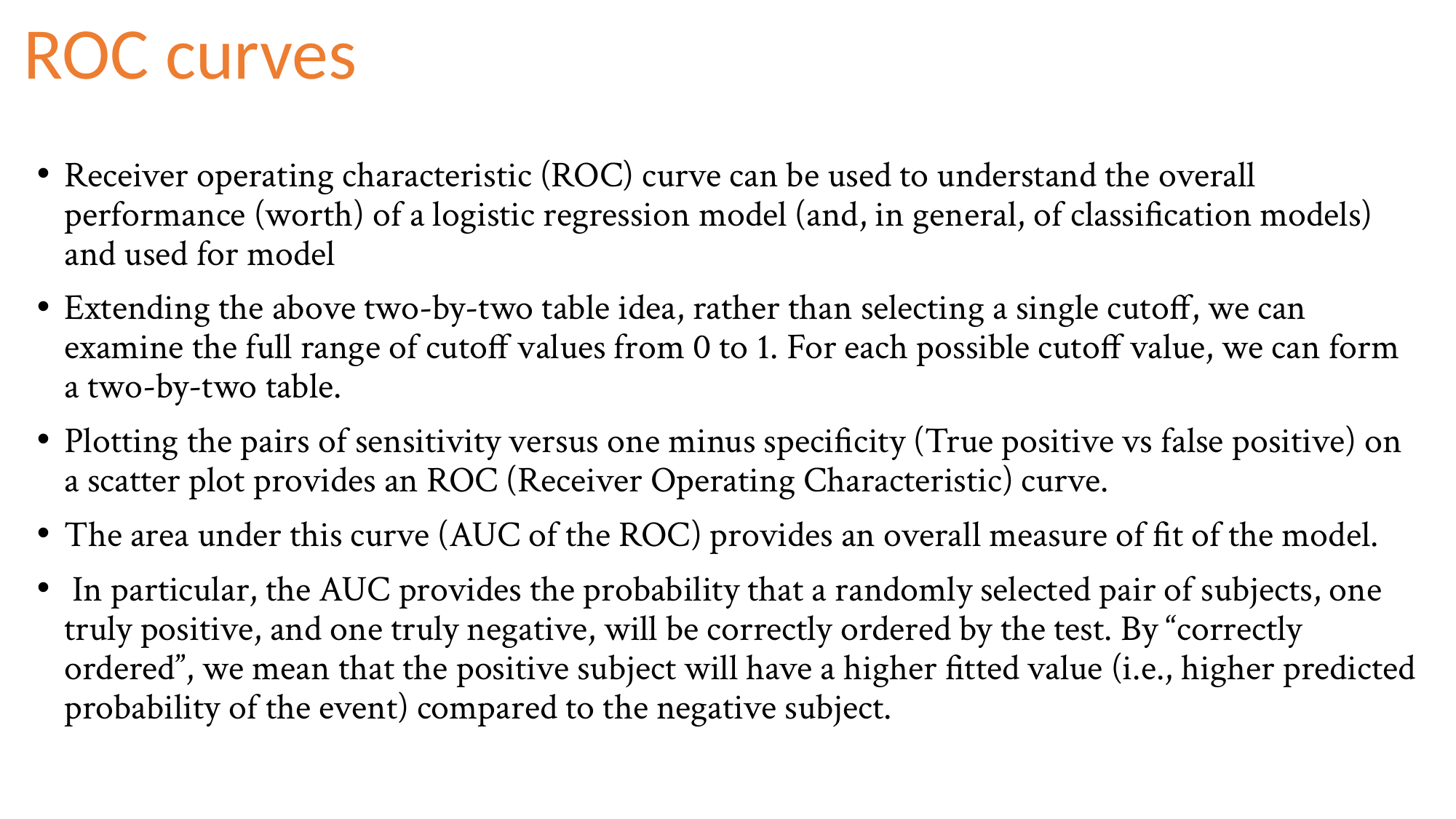

# ROC curves
Receiver operating characteristic (ROC) curve can be used to understand the overall performance (worth) of a logistic regression model (and, in general, of classification models) and used for model
Extending the above two-by-two table idea, rather than selecting a single cutoff, we can examine the full range of cutoff values from 0 to 1. For each possible cutoff value, we can form a two-by-two table.
Plotting the pairs of sensitivity versus one minus specificity (True positive vs false positive) on a scatter plot provides an ROC (Receiver Operating Characteristic) curve.
The area under this curve (AUC of the ROC) provides an overall measure of fit of the model.
 In particular, the AUC provides the probability that a randomly selected pair of subjects, one truly positive, and one truly negative, will be correctly ordered by the test. By “correctly ordered”, we mean that the positive subject will have a higher fitted value (i.e., higher predicted probability of the event) compared to the negative subject.